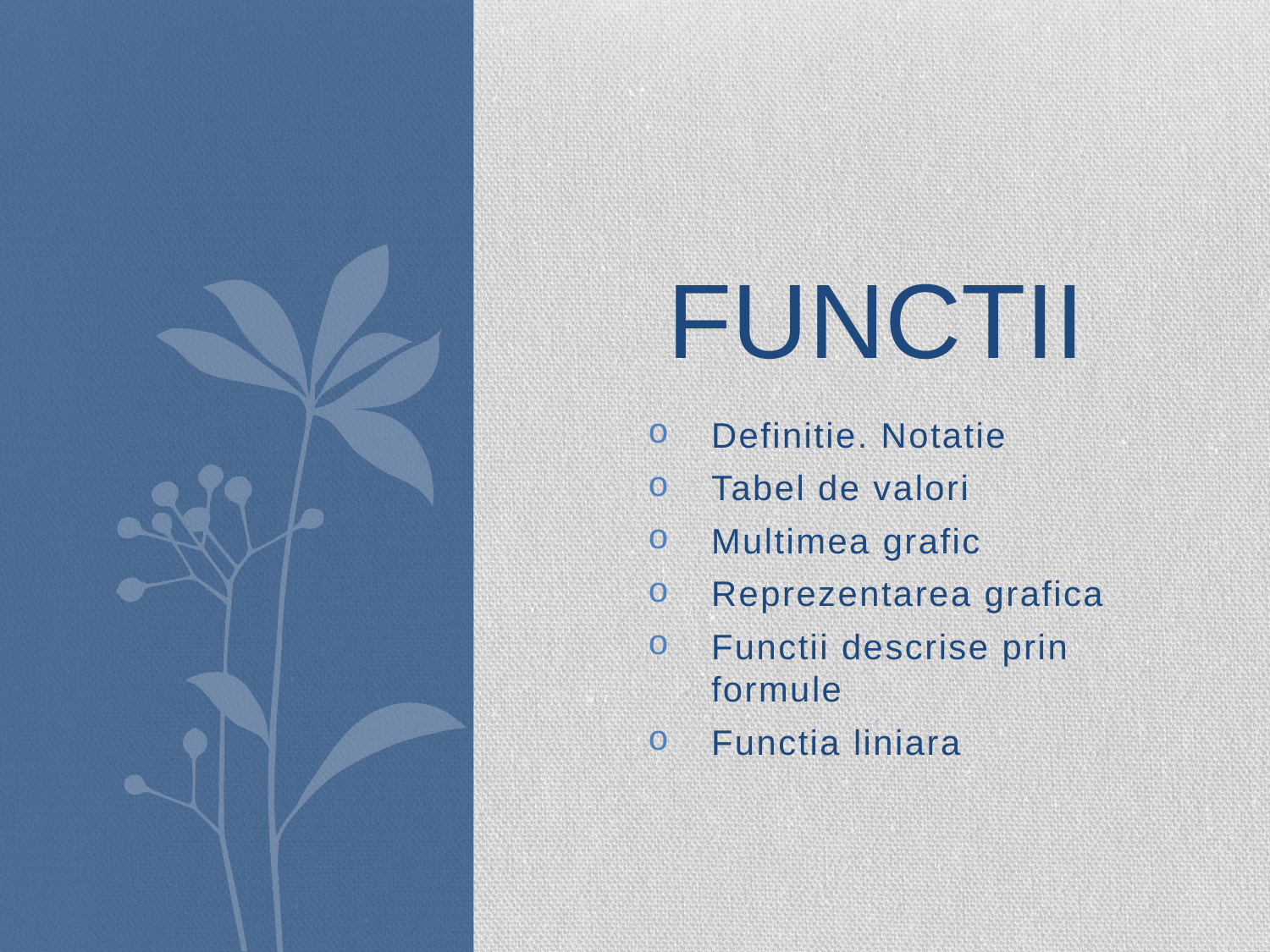

# Functii
Definitie. Notatie
Tabel de valori
Multimea grafic
Reprezentarea grafica
Functii descrise prin formule
Functia liniara